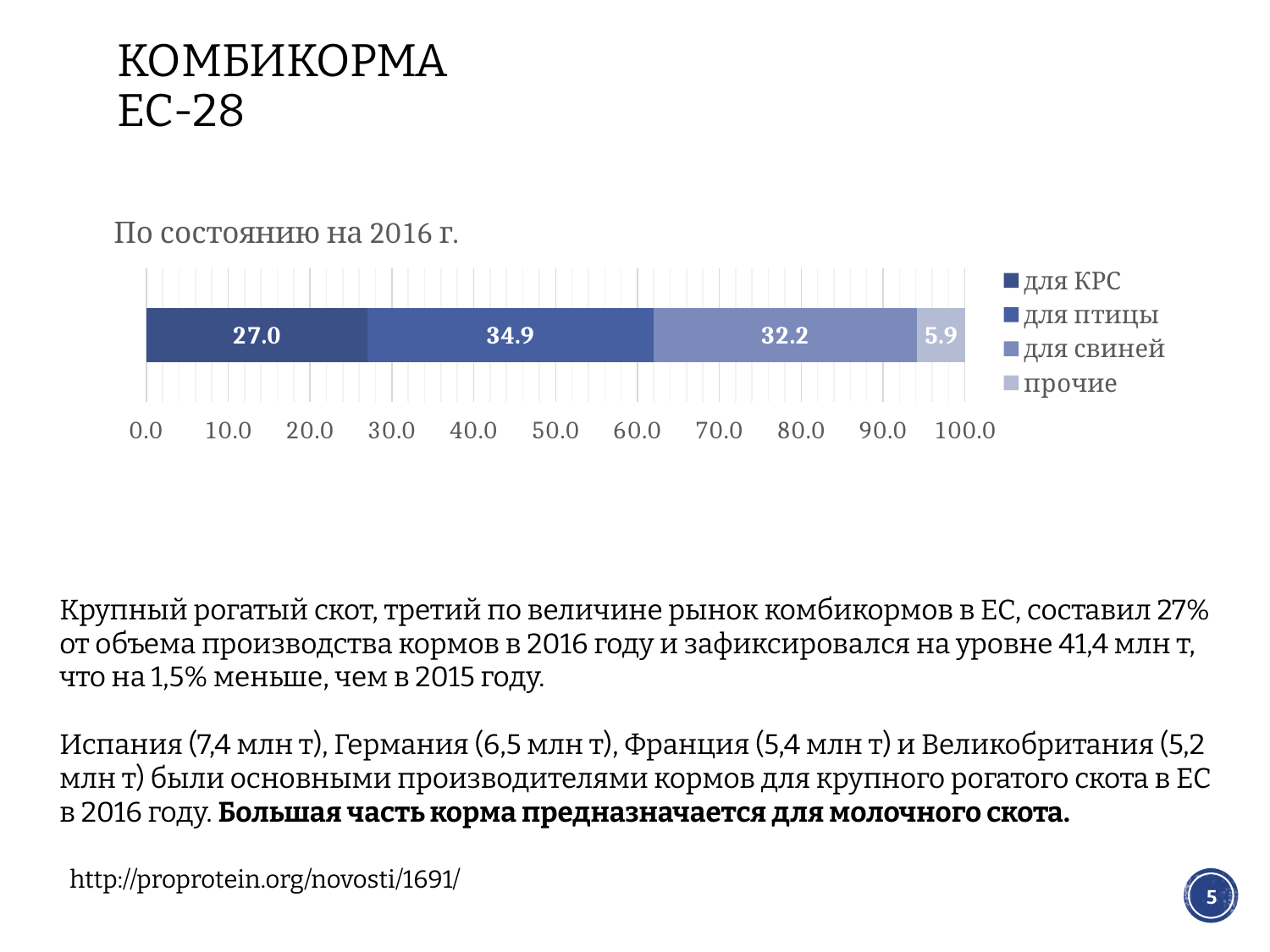

# КОМБИКОРМА ЕС-28

### Chart: По состоянию на 2016 г.

| Category | для КРС | для птицы | для свиней | прочие |
|---|---|---|---|---|
Крупный рогатый скот, третий по величине рынок комбикормов в ЕС, составил 27% от объема производства кормов в 2016 году и зафиксировался на уровне 41,4 млн т, что на 1,5% меньше, чем в 2015 году.

Испания (7,4 млн т), Германия (6,5 млн т), Франция (5,4 млн т) и Великобритания (5,2 млн т) были основными производителями кормов для крупного рогатого скота в ЕС в 2016 году. Большая часть корма предназначается для молочного скота.

http://proprotein.org/novosti/1691/
5